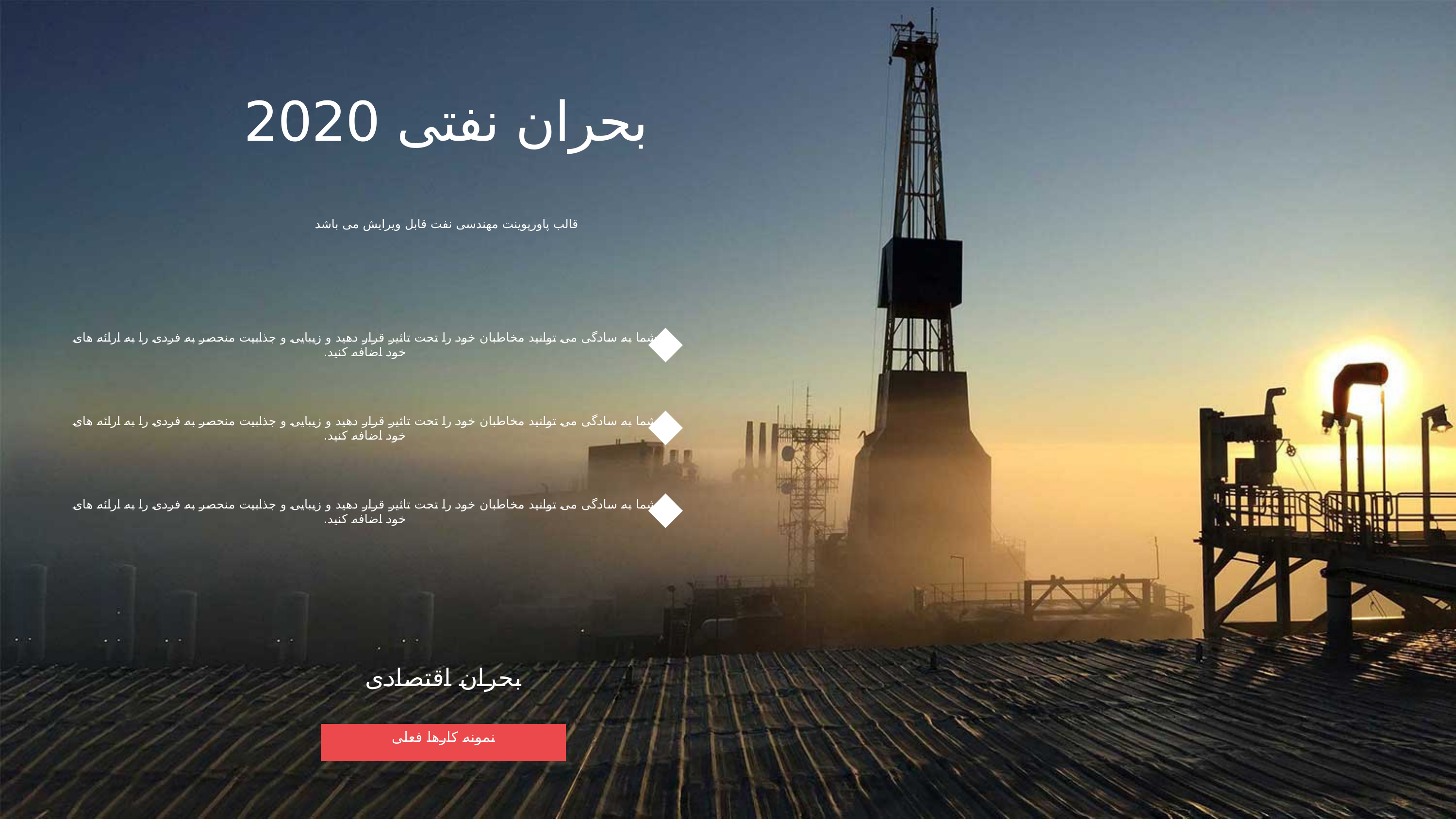

بحران نفتی 2020
قالب پاورپوینت مهندسی نفت قابل ویرایش می باشد

شما به سادگی می توانید مخاطبان خود را تحت تاثیر قرار دهید و زیبایی و جذابیت منحصر به فردی را به ارائه های خود اضافه کنید.

شما به سادگی می توانید مخاطبان خود را تحت تاثیر قرار دهید و زیبایی و جذابیت منحصر به فردی را به ارائه های خود اضافه کنید.

شما به سادگی می توانید مخاطبان خود را تحت تاثیر قرار دهید و زیبایی و جذابیت منحصر به فردی را به ارائه های خود اضافه کنید.
بحران اقتصادی

نمونه کارها فعلی